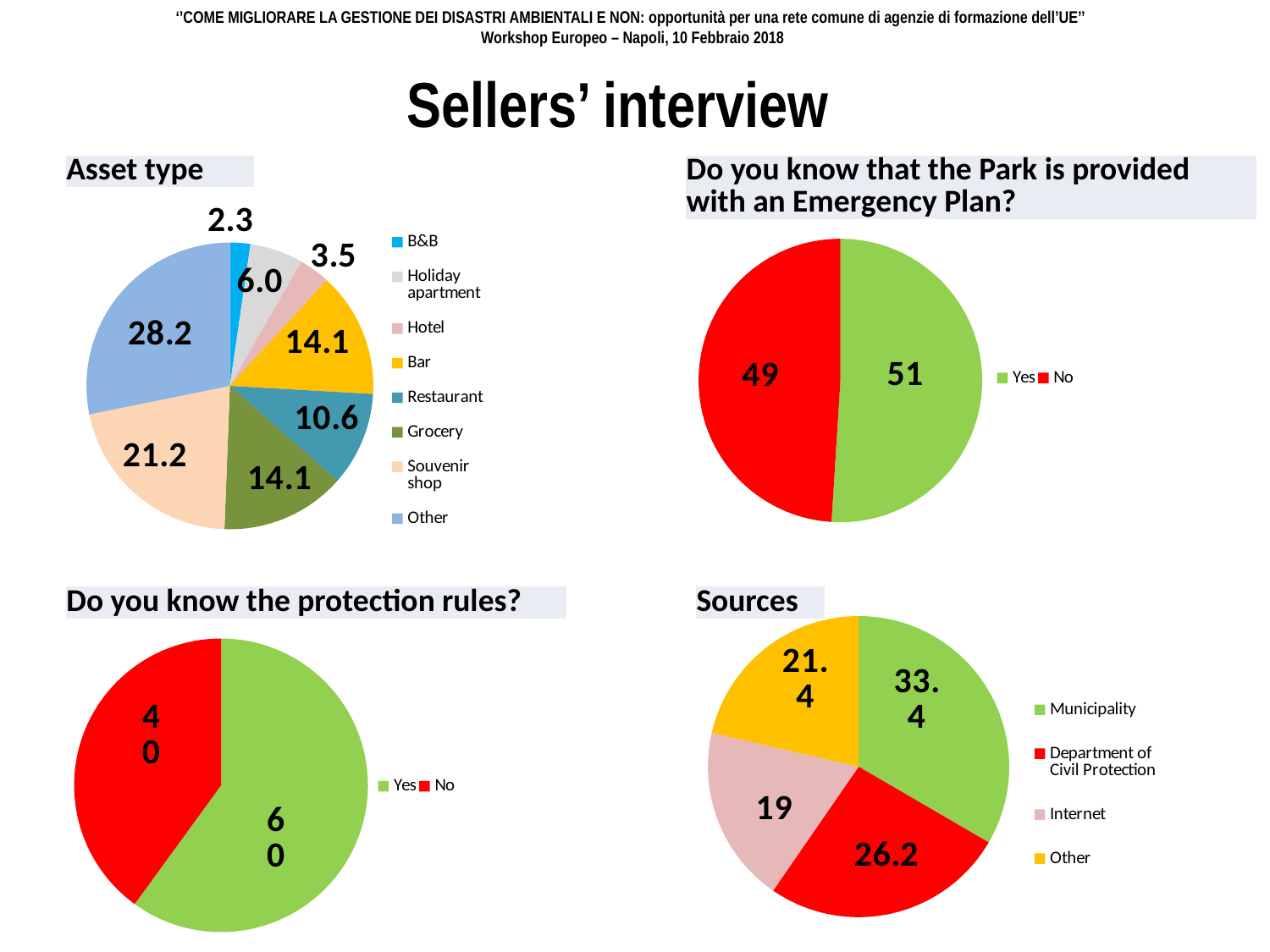

‘’COME MIGLIORARE LA GESTIONE DEI DISASTRI AMBIENTALI E NON: opportunità per una rete comune di agenzie di formazione dell’UE’’
Workshop Europeo – Napoli, 10 Febbraio 2018
Sellers’ interview
| Asset type |
| --- |
| Do you know that the Park is provided with an Emergency Plan? |
| --- |

### Chart

| Category |  |
|---|---|
| Yes | 51.0 |
| No | 49.0 |

### Chart

| Category |  |
|---|---|
| B&B | 2.3 |
| Holiday apartment | 6.0 |
| Hotel | 3.5 |
| Bar | 14.1 |
| Restaurant | 10.6 |
| Grocery | 14.1 |
| Souvenir shop | 21.2 |
| Other | 28.2 |

### Chart

| Category |  |
|---|---|
| Municipality | 33.4 |
| Department of Civil Protection | 26.2 |
| Internet | 19.0 |
| Other | 21.4 |
| Do you know the protection rules? |
| --- |
| Sources |
| --- |

### Chart

| Category |  |
|---|---|
| Yes | 60.0 |
| No | 40.0 |